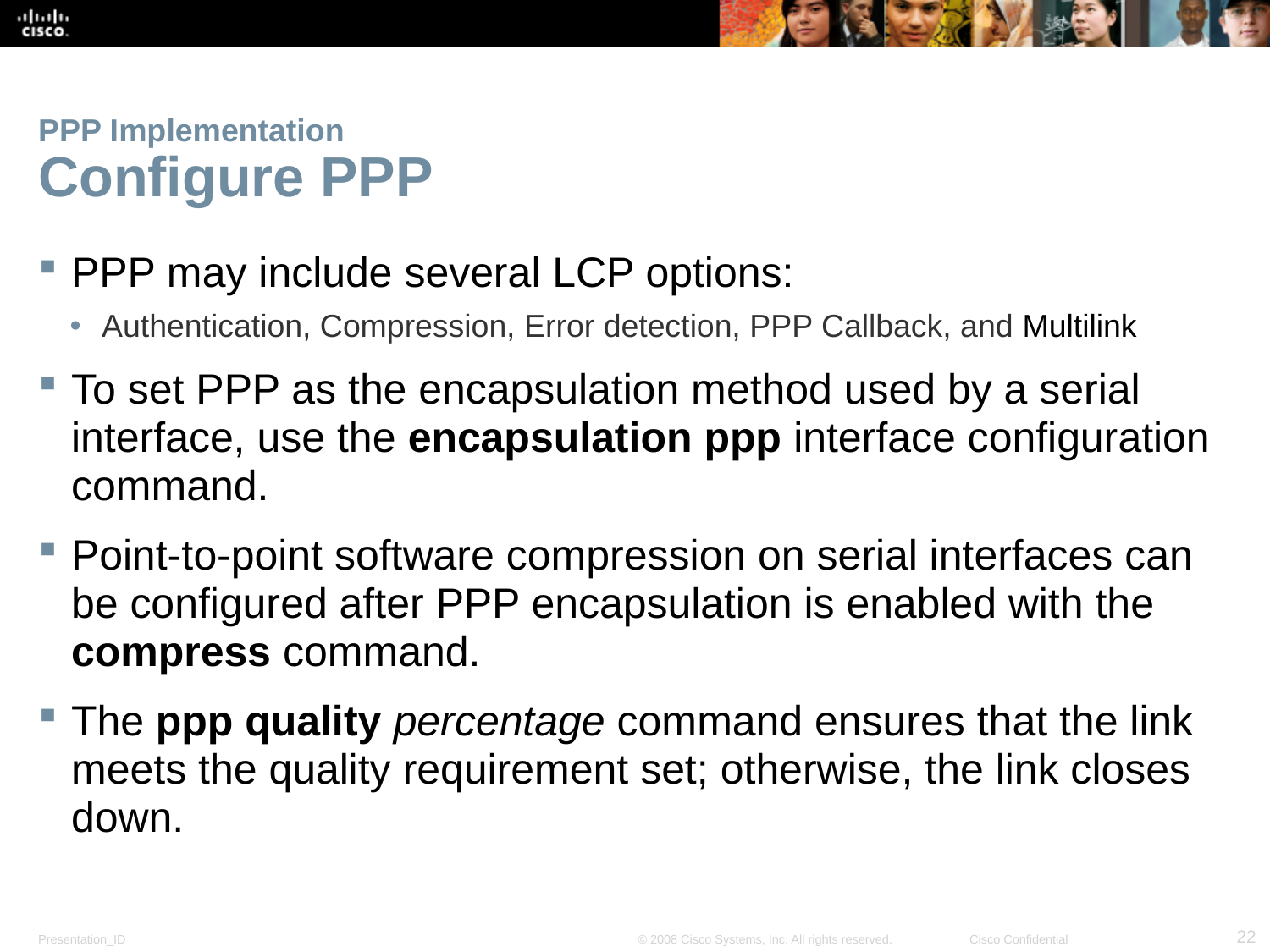

# PPP Implementation Configure PPP
PPP may include several LCP options:
Authentication, Compression, Error detection, PPP Callback, and Multilink
To set PPP as the encapsulation method used by a serial interface, use the encapsulation ppp interface configuration command.
Point-to-point software compression on serial interfaces can be configured after PPP encapsulation is enabled with the compress command.
The ppp quality percentage command ensures that the link meets the quality requirement set; otherwise, the link closes down.